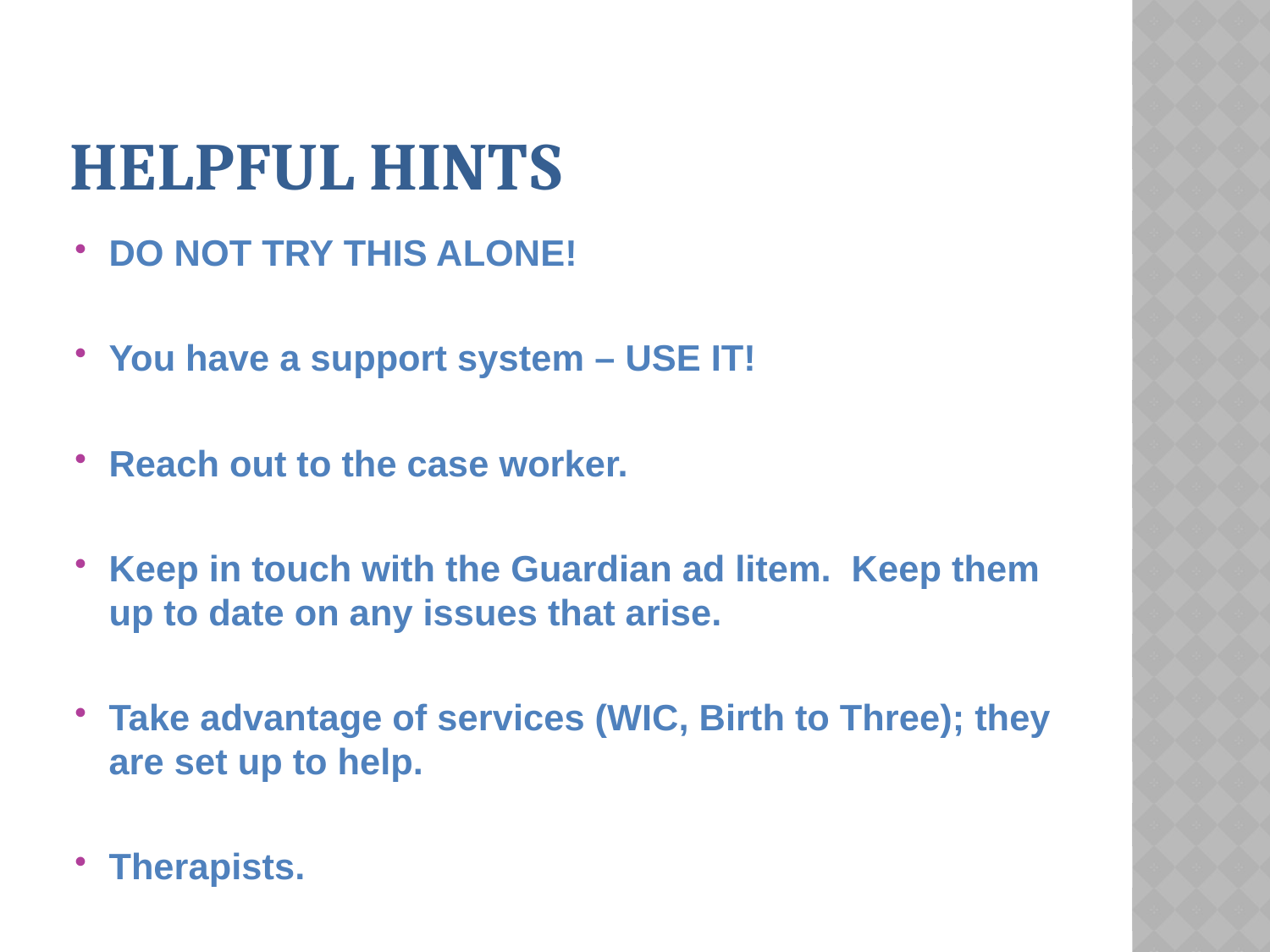

# Helpful Hints
DO NOT TRY THIS ALONE!

You have a support system – USE IT!

Reach out to the case worker.

Keep in touch with the Guardian ad litem.  Keep them up to date on any issues that arise.

Take advantage of services (WIC, Birth to Three); they are set up to help.

Therapists.